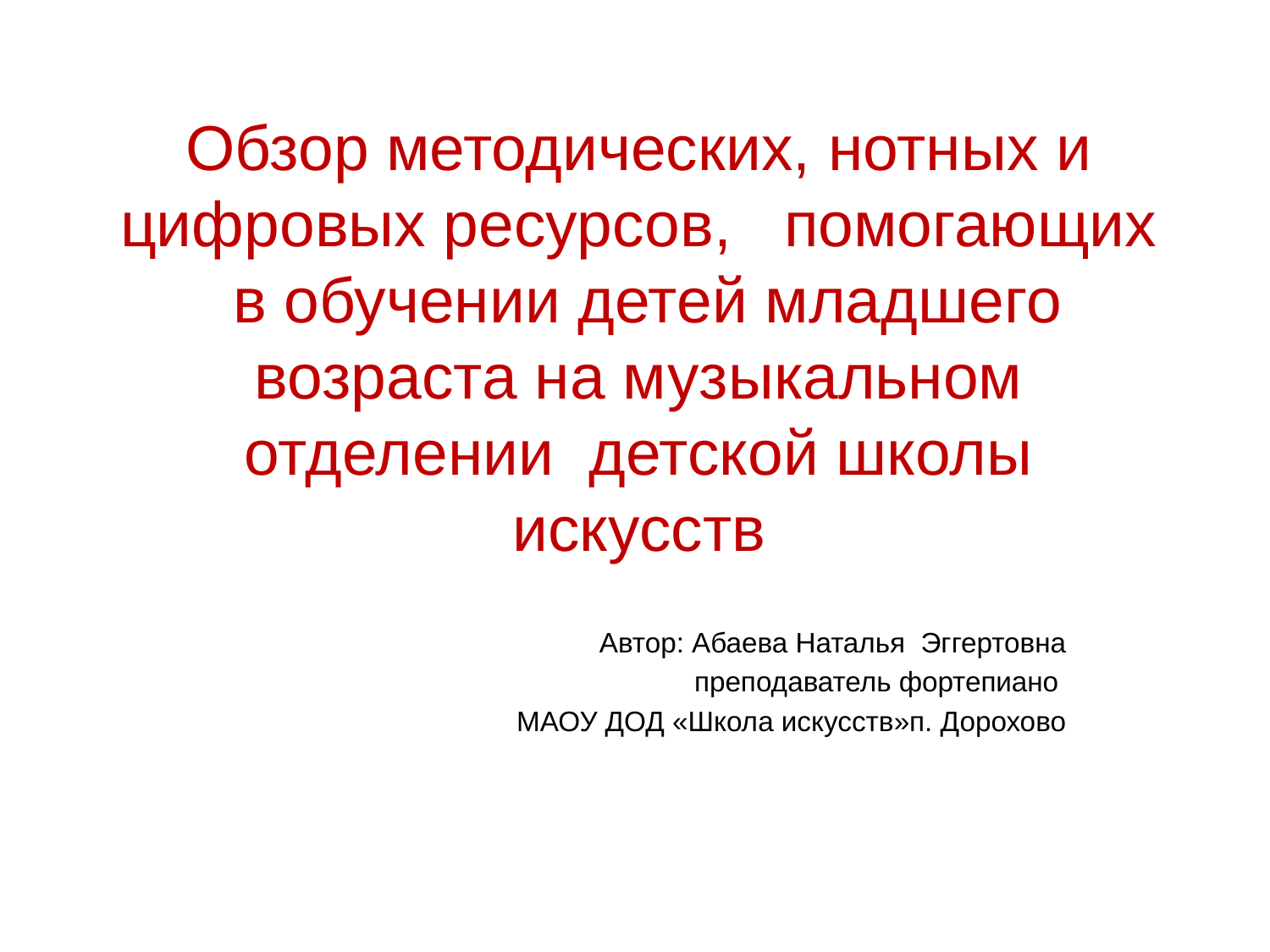

# Обзор методических, нотных и цифровых ресурсов,   помогающих  в обучении детей младшего возраста на музыкальном отделении  детской школы искусств

Автор: Абаева Наталья  Эггертовна
 преподаватель фортепиано
МАОУ ДОД «Школа искусств»п. Дорохово